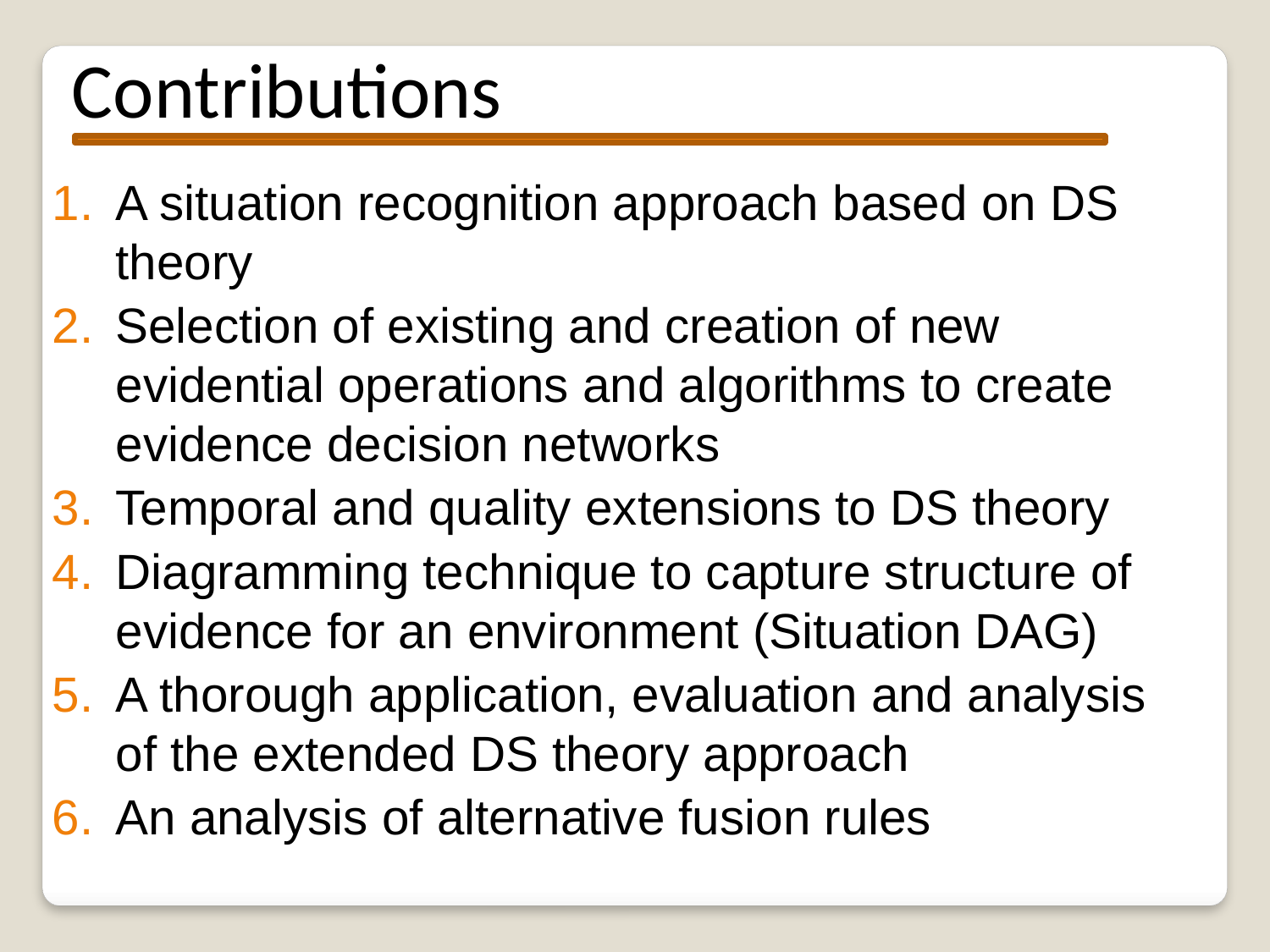

Contributions

A situation recognition approach based on DS theory
Selection of existing and creation of new evidential operations and algorithms to create evidence decision networks
Temporal and quality extensions to DS theory
Diagramming technique to capture structure of evidence for an environment (Situation DAG)
A thorough application, evaluation and analysis of the extended DS theory approach
An analysis of alternative fusion rules